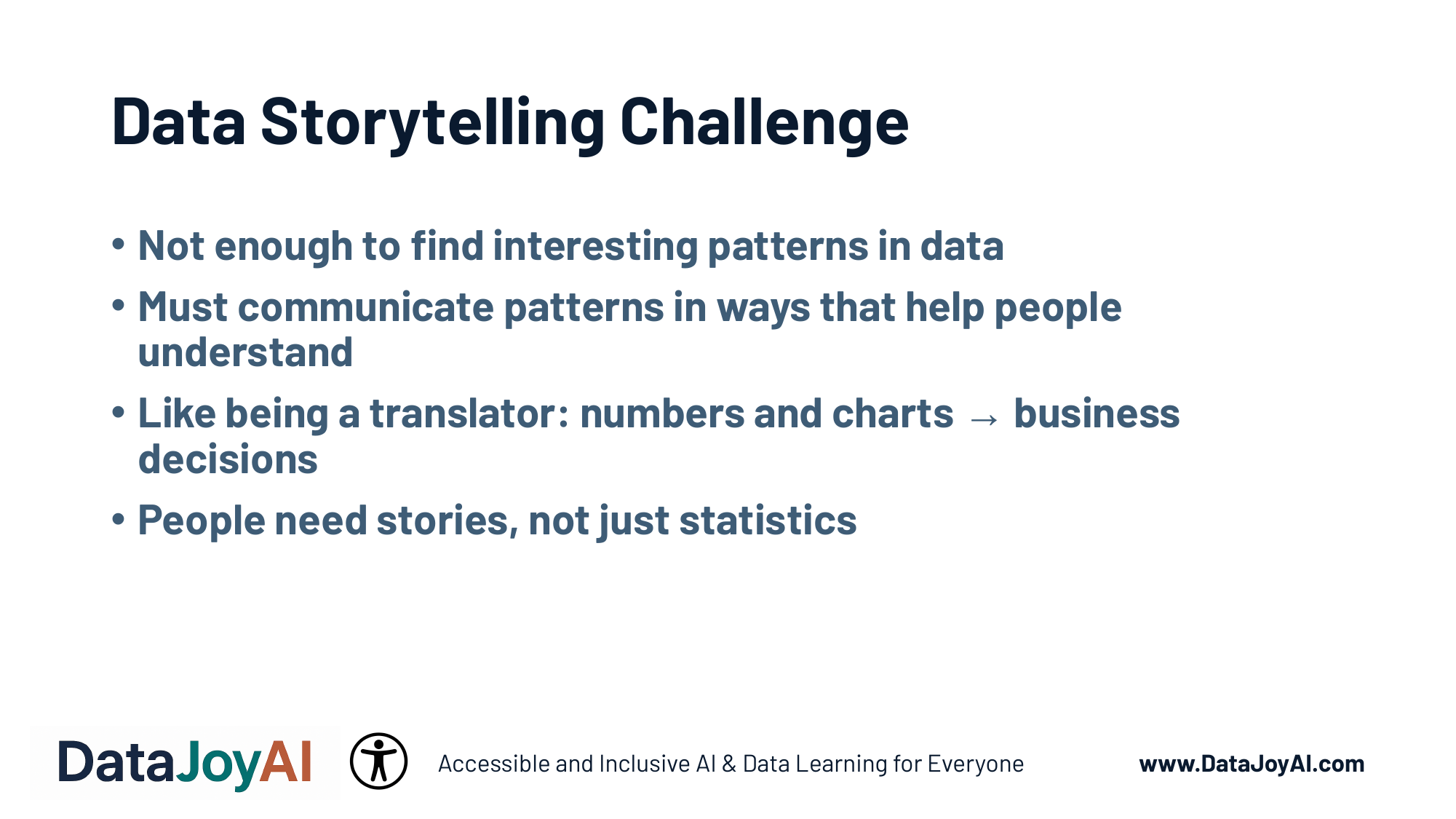

# Data Storytelling Challenge
Not enough to find interesting patterns in data
Must communicate patterns in ways that help people understand
Like being a translator: numbers and charts → business decisions
People need stories, not just statistics